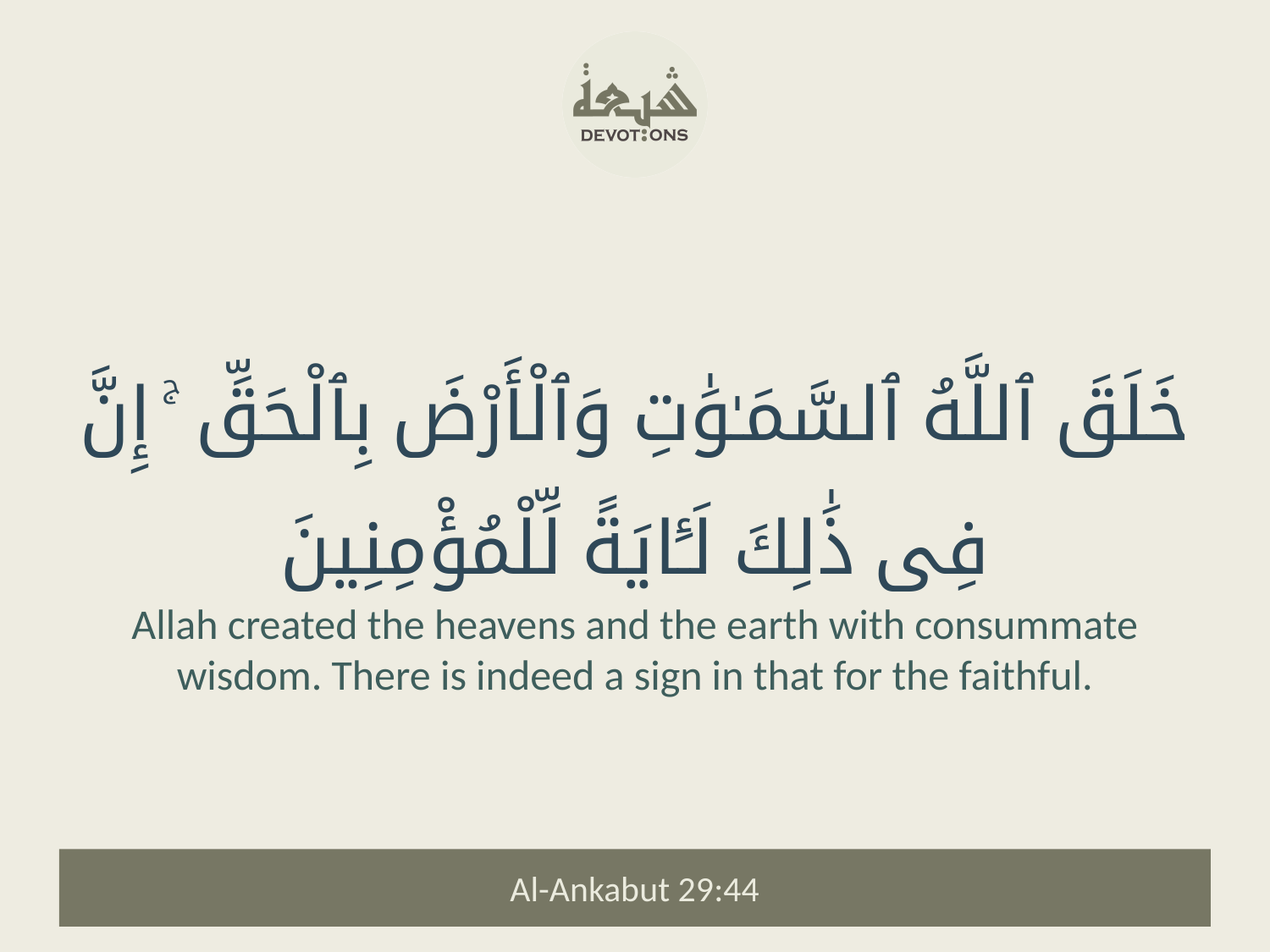

خَلَقَ ٱللَّهُ ٱلسَّمَـٰوَٰتِ وَٱلْأَرْضَ بِٱلْحَقِّ ۚ إِنَّ فِى ذَٰلِكَ لَـَٔايَةً لِّلْمُؤْمِنِينَ
Allah created the heavens and the earth with consummate wisdom. There is indeed a sign in that for the faithful.
Al-Ankabut 29:44